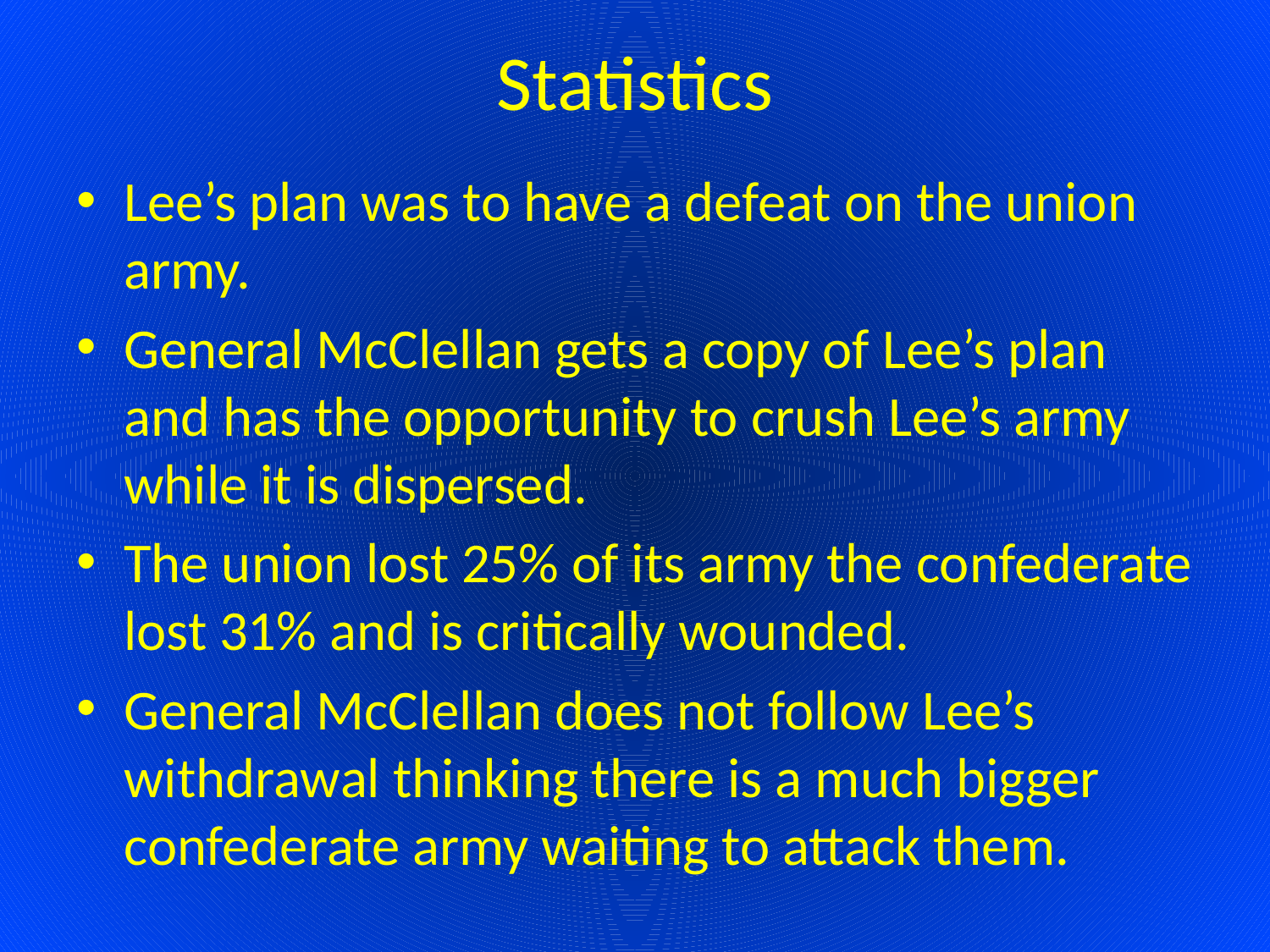

# Statistics
Lee’s plan was to have a defeat on the union army.
General McClellan gets a copy of Lee’s plan and has the opportunity to crush Lee’s army while it is dispersed.
The union lost 25% of its army the confederate lost 31% and is critically wounded.
General McClellan does not follow Lee’s withdrawal thinking there is a much bigger confederate army waiting to attack them.